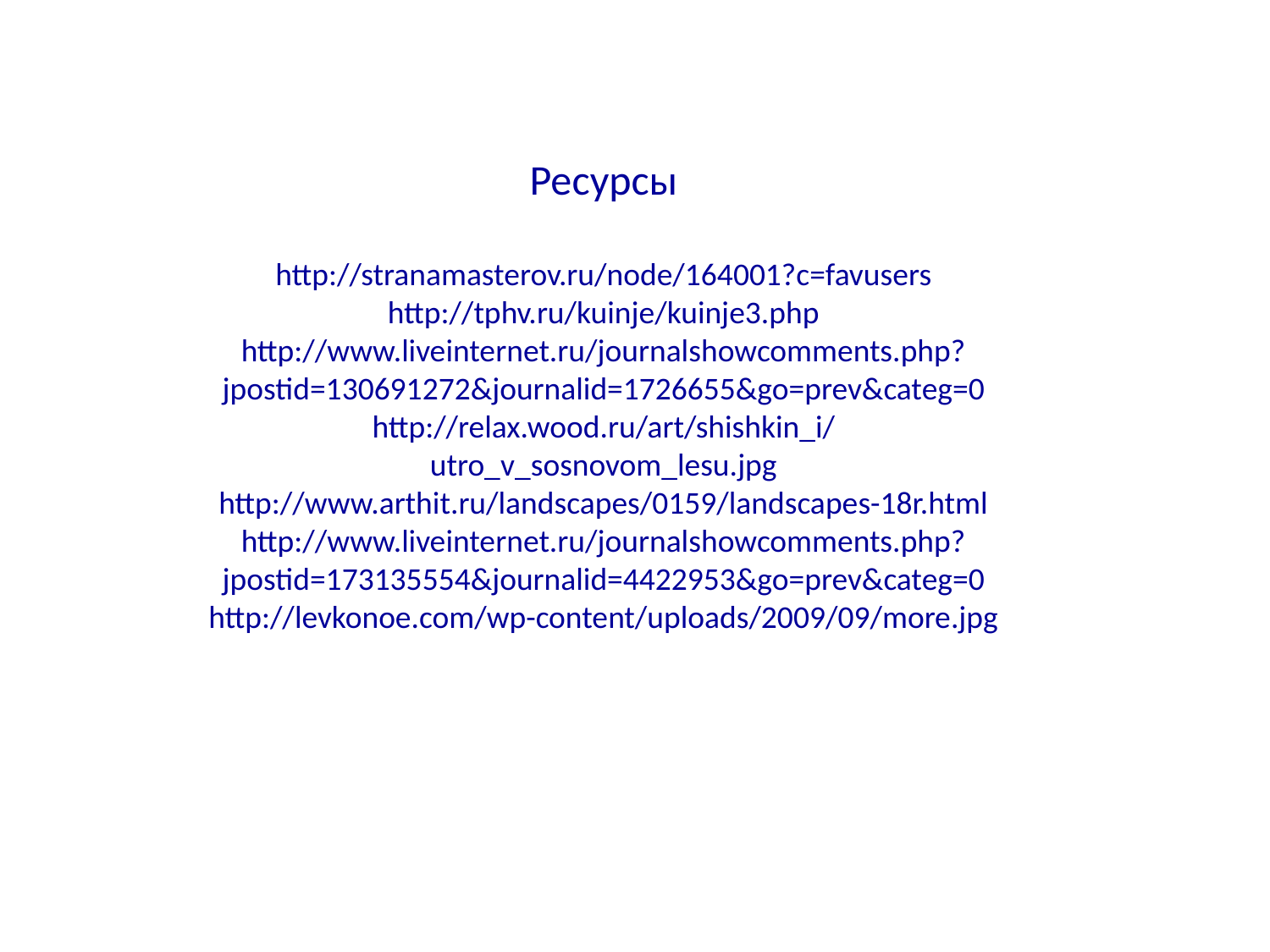

Ресурсы

http://stranamasterov.ru/node/164001?c=favusers
http://tphv.ru/kuinje/kuinje3.php
http://www.liveinternet.ru/journalshowcomments.php?jpostid=130691272&journalid=1726655&go=prev&categ=0
http://relax.wood.ru/art/shishkin_i/utro_v_sosnovom_lesu.jpg
http://www.arthit.ru/landscapes/0159/landscapes-18r.html
http://www.liveinternet.ru/journalshowcomments.php?jpostid=173135554&journalid=4422953&go=prev&categ=0
http://levkonoe.com/wp-content/uploads/2009/09/more.jpg